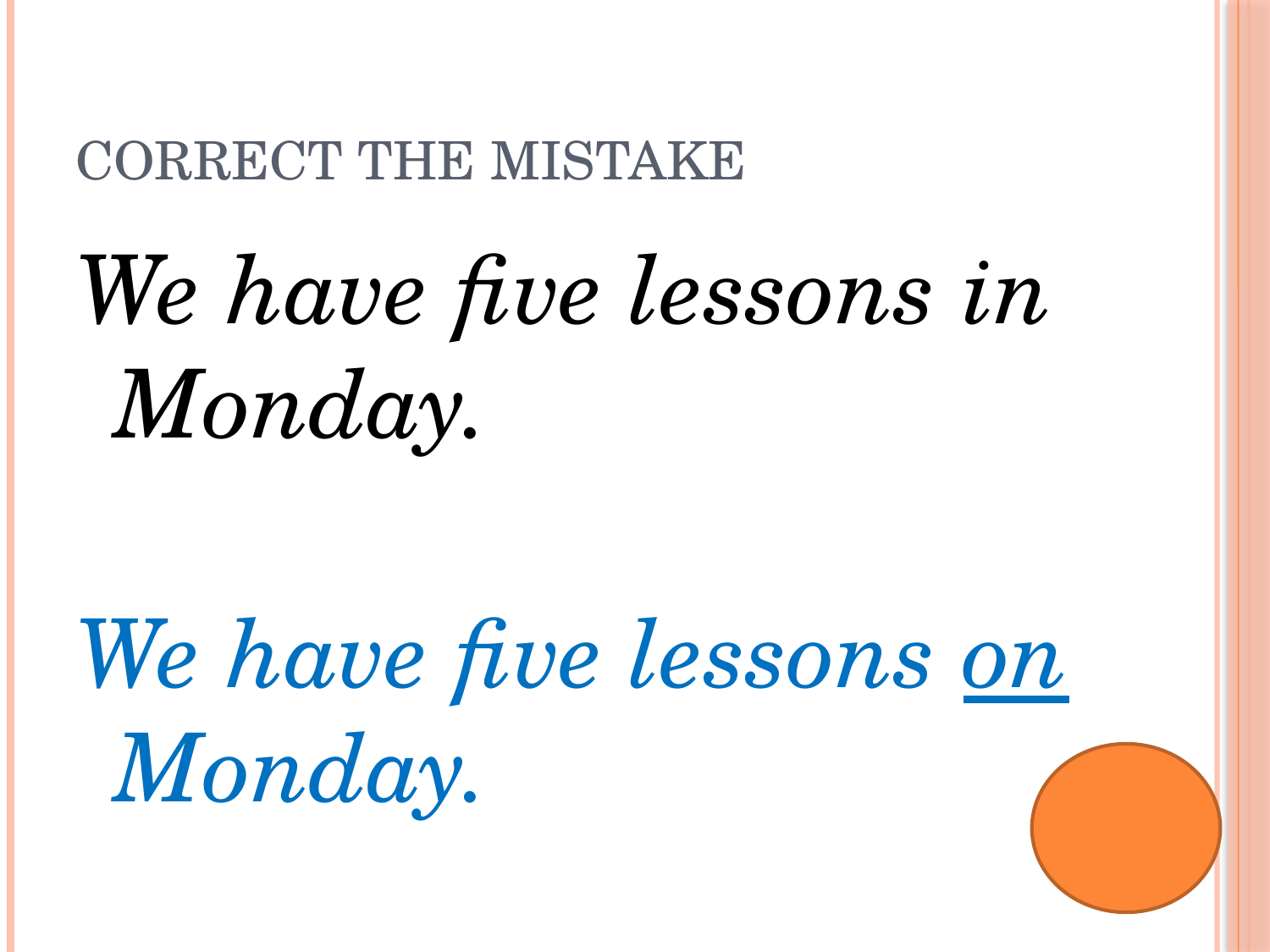

# Correct the mistake
We have five lessons in Monday.

We have five lessons on Monday.